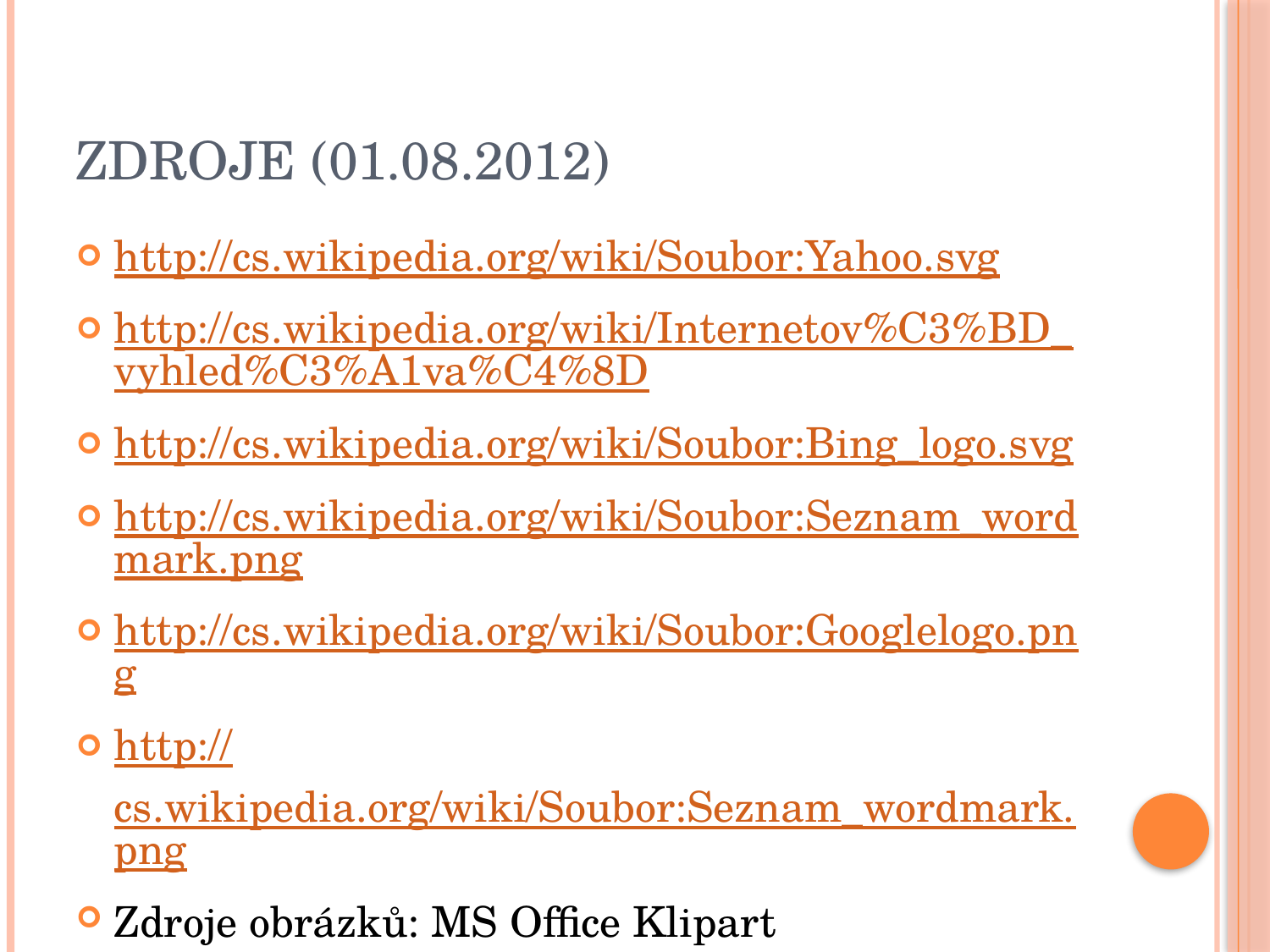

# Zdroje (01.08.2012)
http://cs.wikipedia.org/wiki/Soubor:Yahoo.svg
http://cs.wikipedia.org/wiki/Internetov%C3%BD_vyhled%C3%A1va%C4%8D
http://cs.wikipedia.org/wiki/Soubor:Bing_logo.svg
http://cs.wikipedia.org/wiki/Soubor:Seznam_wordmark.png
http://cs.wikipedia.org/wiki/Soubor:Googlelogo.png
http://cs.wikipedia.org/wiki/Soubor:Seznam_wordmark.png
Zdroje obrázků: MS Office Klipart